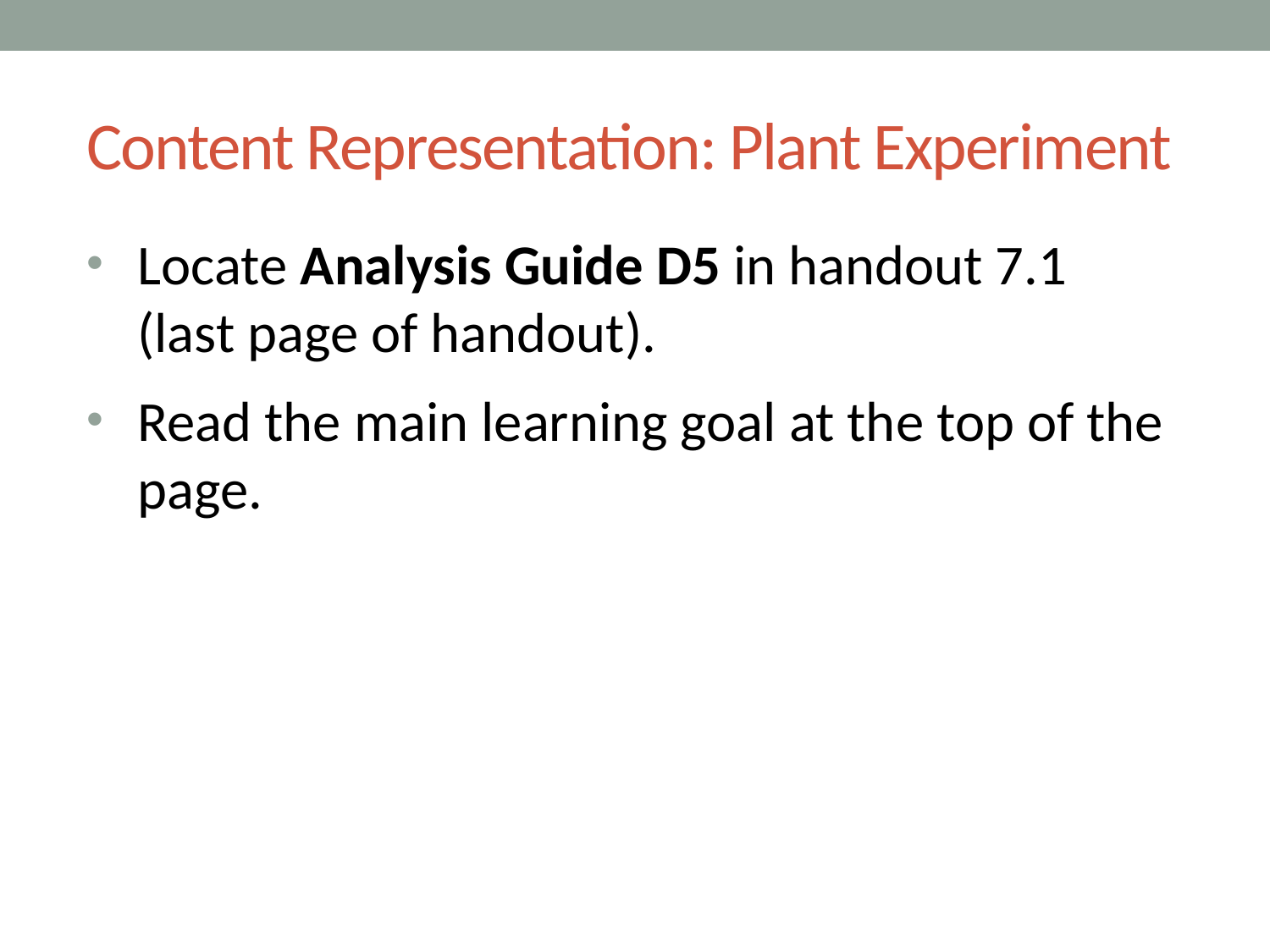

# Content Representation: Plant Experiment
Locate Analysis Guide D5 in handout 7.1
(last page of handout).
Read the main learning goal at the top of the page.